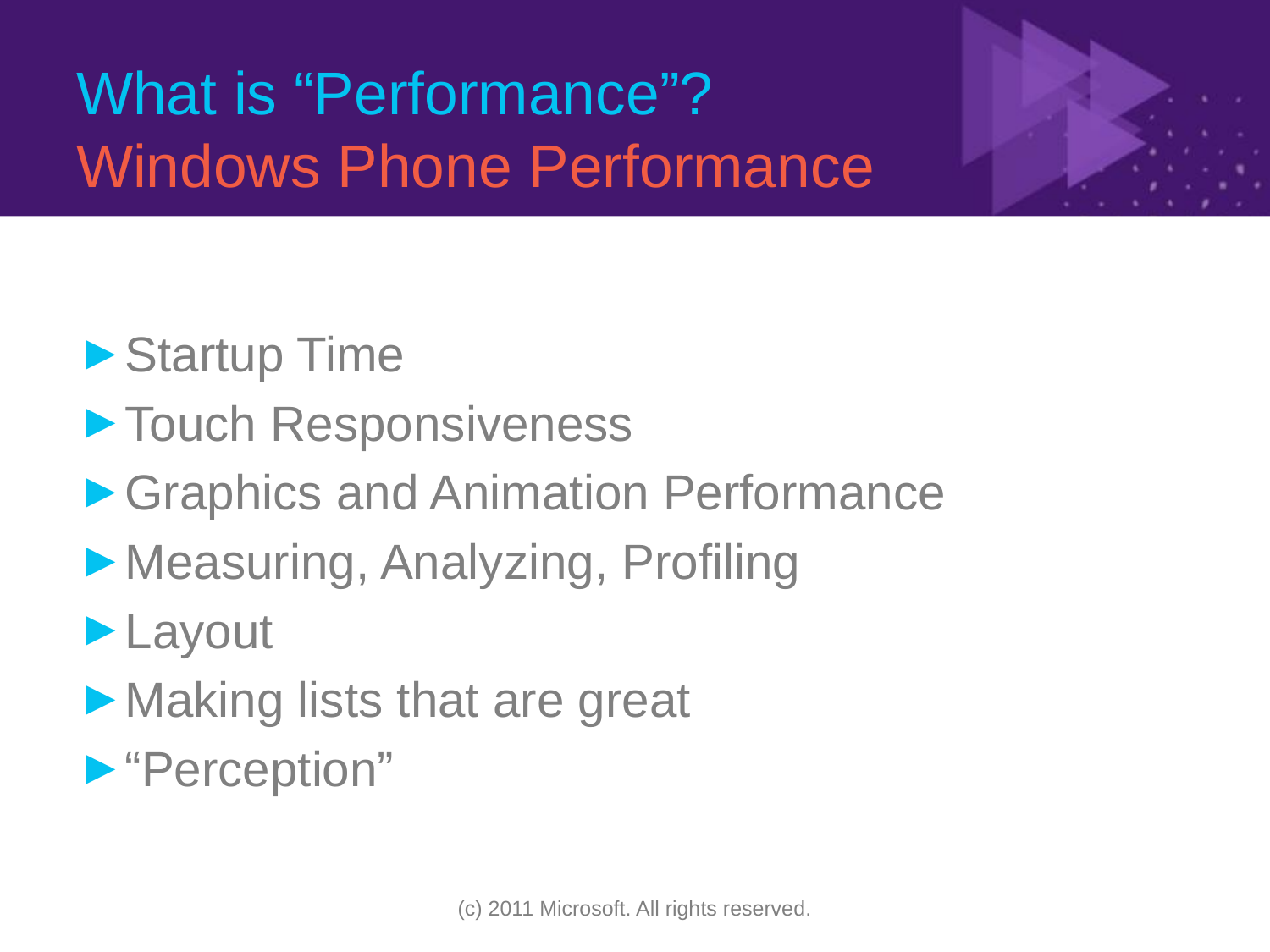

# What is “Performance”? Windows Phone Performance
Startup Time
Touch Responsiveness
Graphics and Animation Performance
Measuring, Analyzing, Profiling
Layout
Making lists that are great
“Perception”
(c) 2011 Microsoft. All rights reserved.